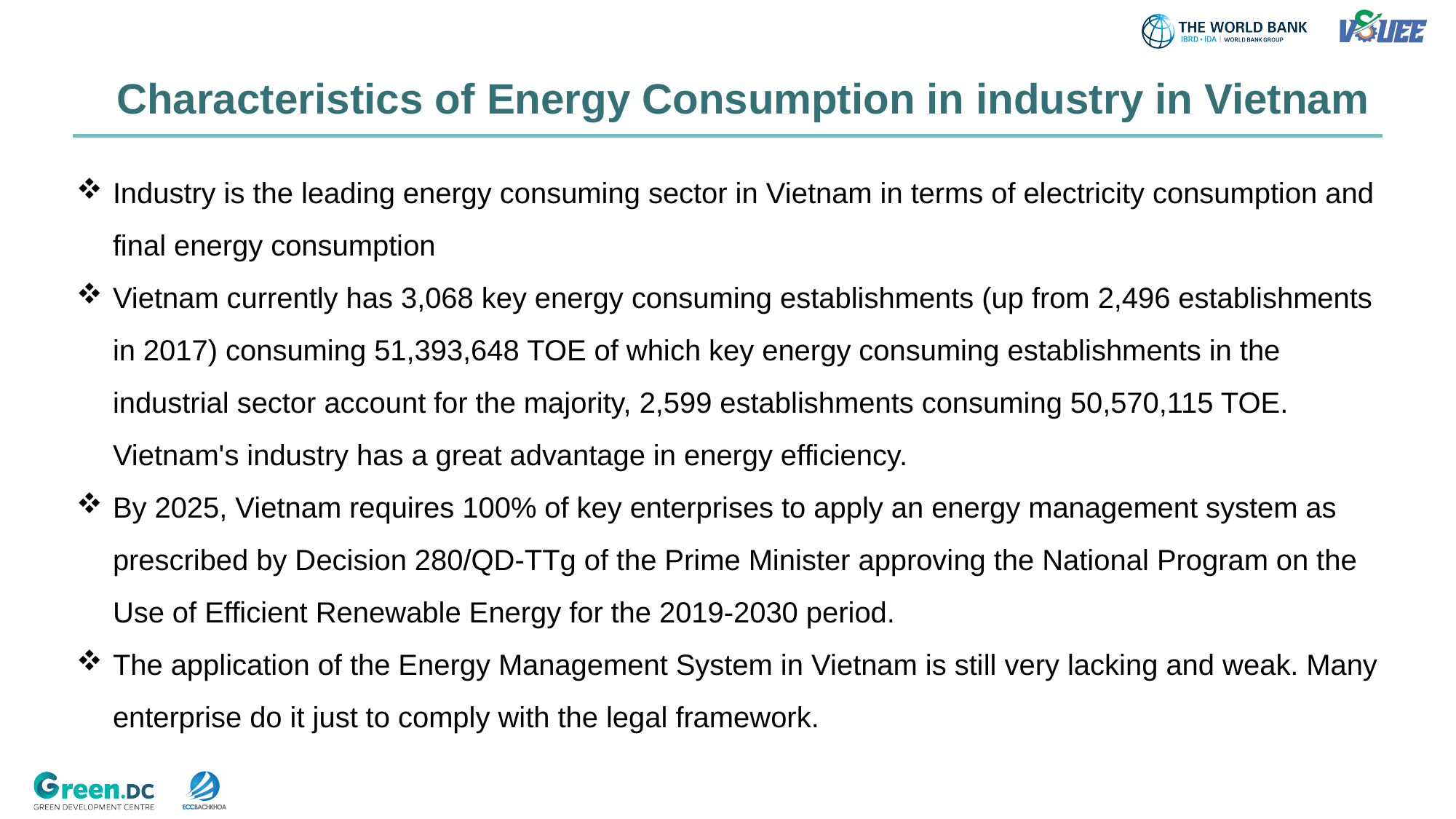

6
# Characteristics of Energy Consumption in industry in Vietnam
Industry is the leading energy consuming sector in Vietnam in terms of electricity consumption and final energy consumption
Vietnam currently has 3,068 key energy consuming establishments (up from 2,496 establishments in 2017) consuming 51,393,648 TOE of which key energy consuming establishments in the industrial sector account for the majority, 2,599 establishments consuming 50,570,115 TOE. Vietnam's industry has a great advantage in energy efficiency.
By 2025, Vietnam requires 100% of key enterprises to apply an energy management system as prescribed by Decision 280/QD-TTg of the Prime Minister approving the National Program on the Use of Efficient Renewable Energy for the 2019-2030 period.
The application of the Energy Management System in Vietnam is still very lacking and weak. Many enterprise do it just to comply with the legal framework.